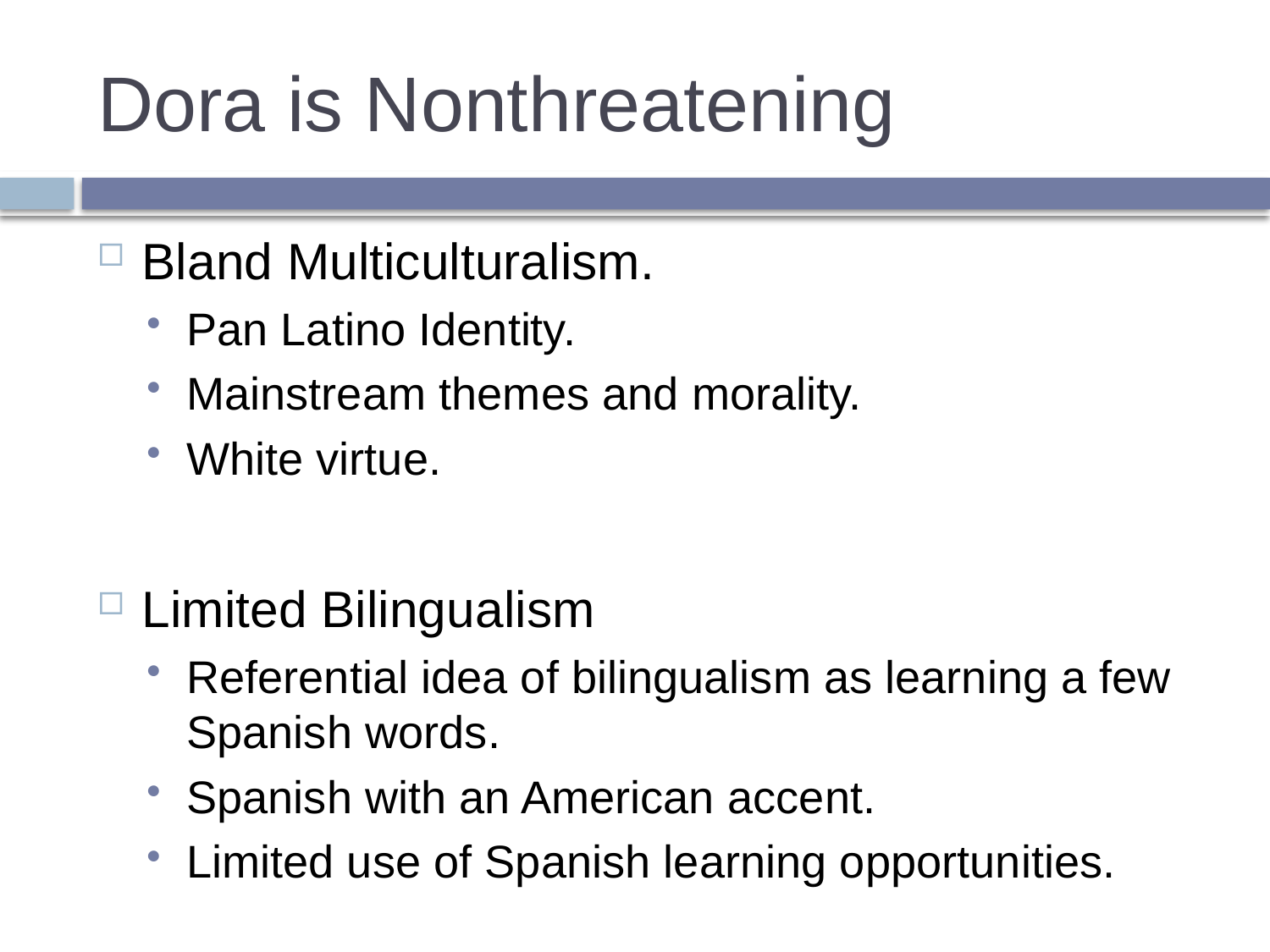

# Dora is Nonthreatening
Bland Multiculturalism.
Pan Latino Identity.
Mainstream themes and morality.
White virtue.

Limited Bilingualism
Referential idea of bilingualism as learning a few Spanish words.
Spanish with an American accent.
Limited use of Spanish learning opportunities.